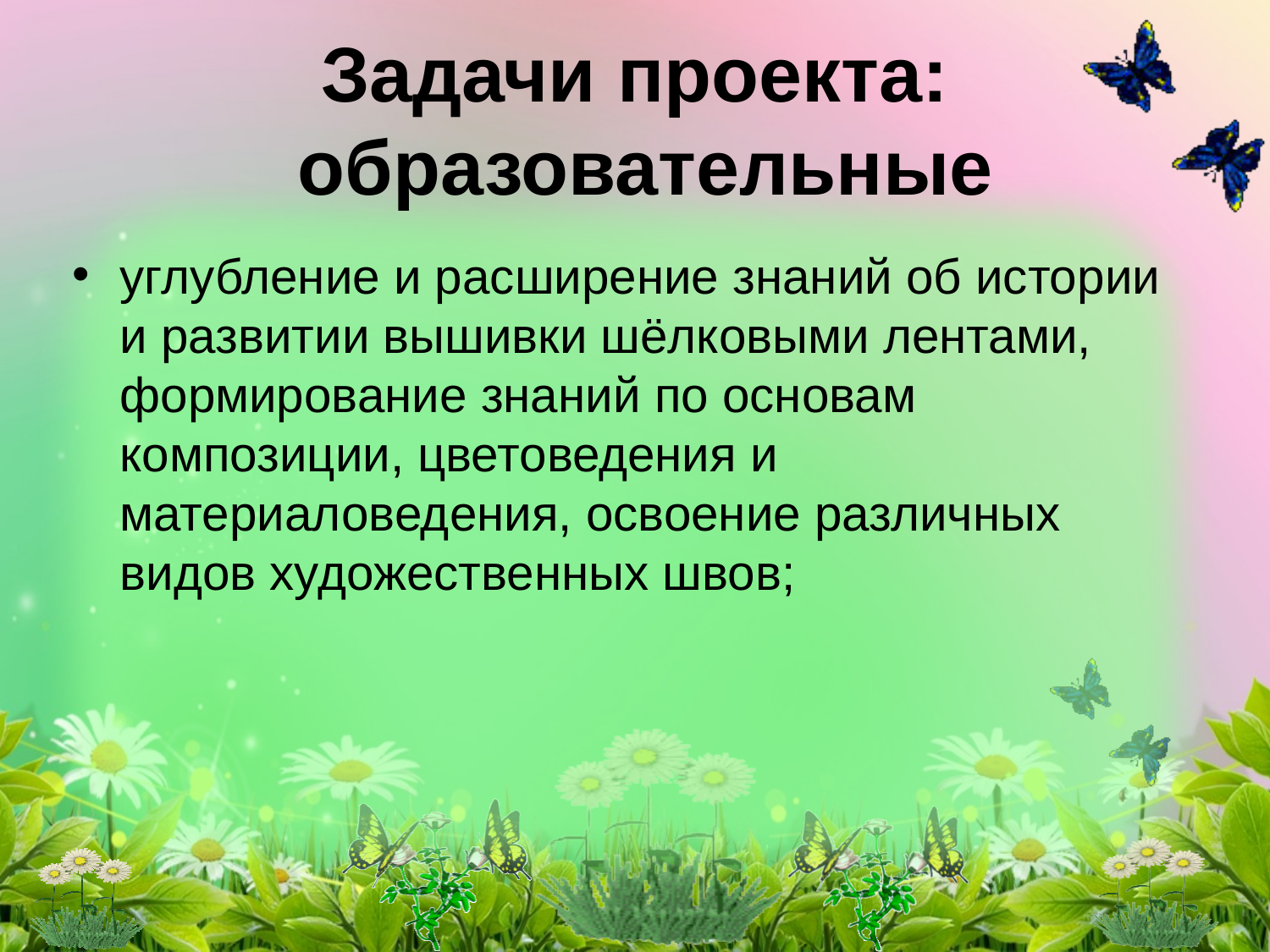

# Задачи проекта: образовательные
углубление и расширение знаний об истории и развитии вышивки шёлковыми лентами, формирование знаний по основам композиции, цветоведения и материаловедения, освоение различных видов художественных швов;